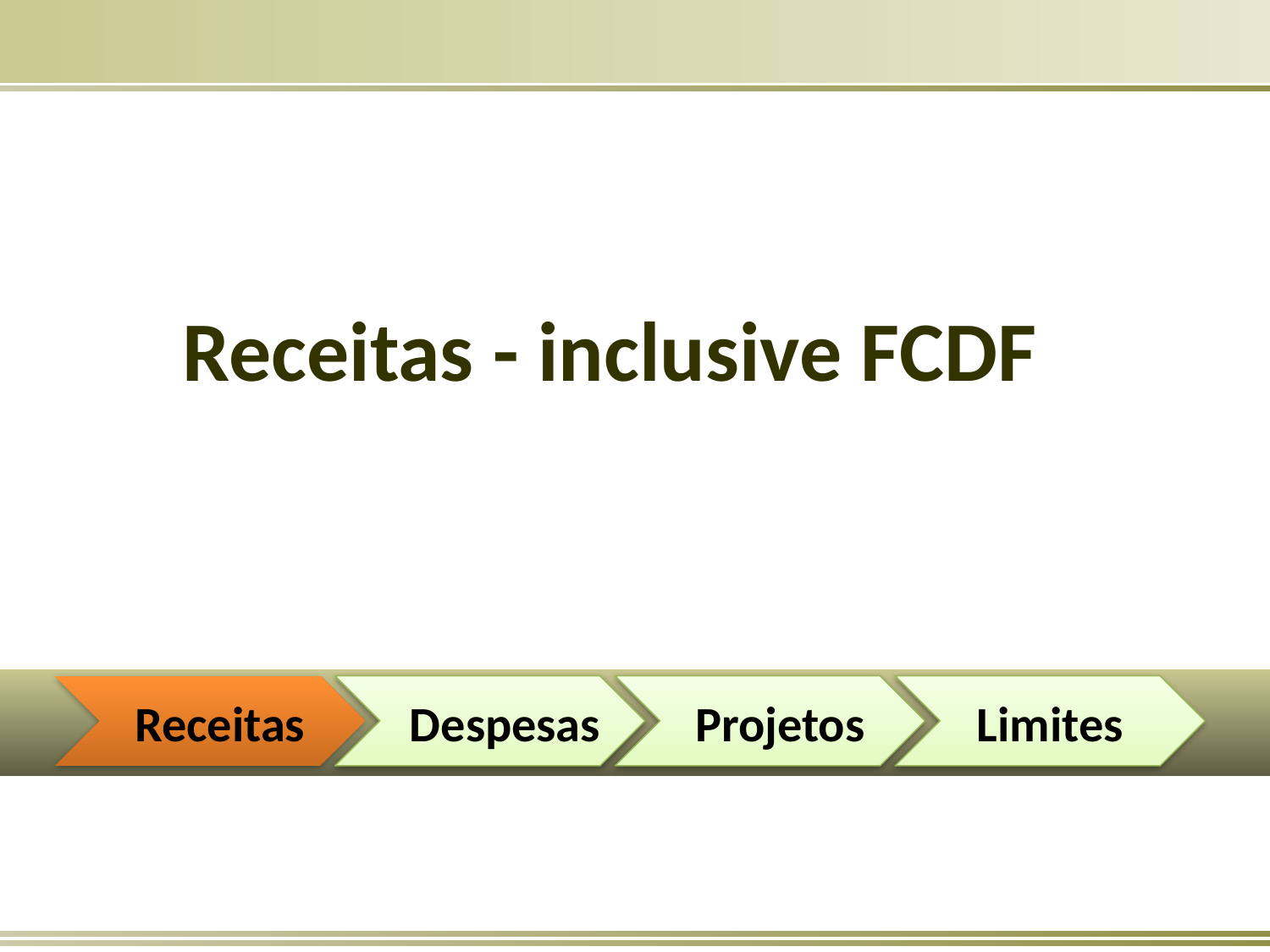

Receitas - inclusive FCDF

Receitas
Despesas
Projetos
Limites